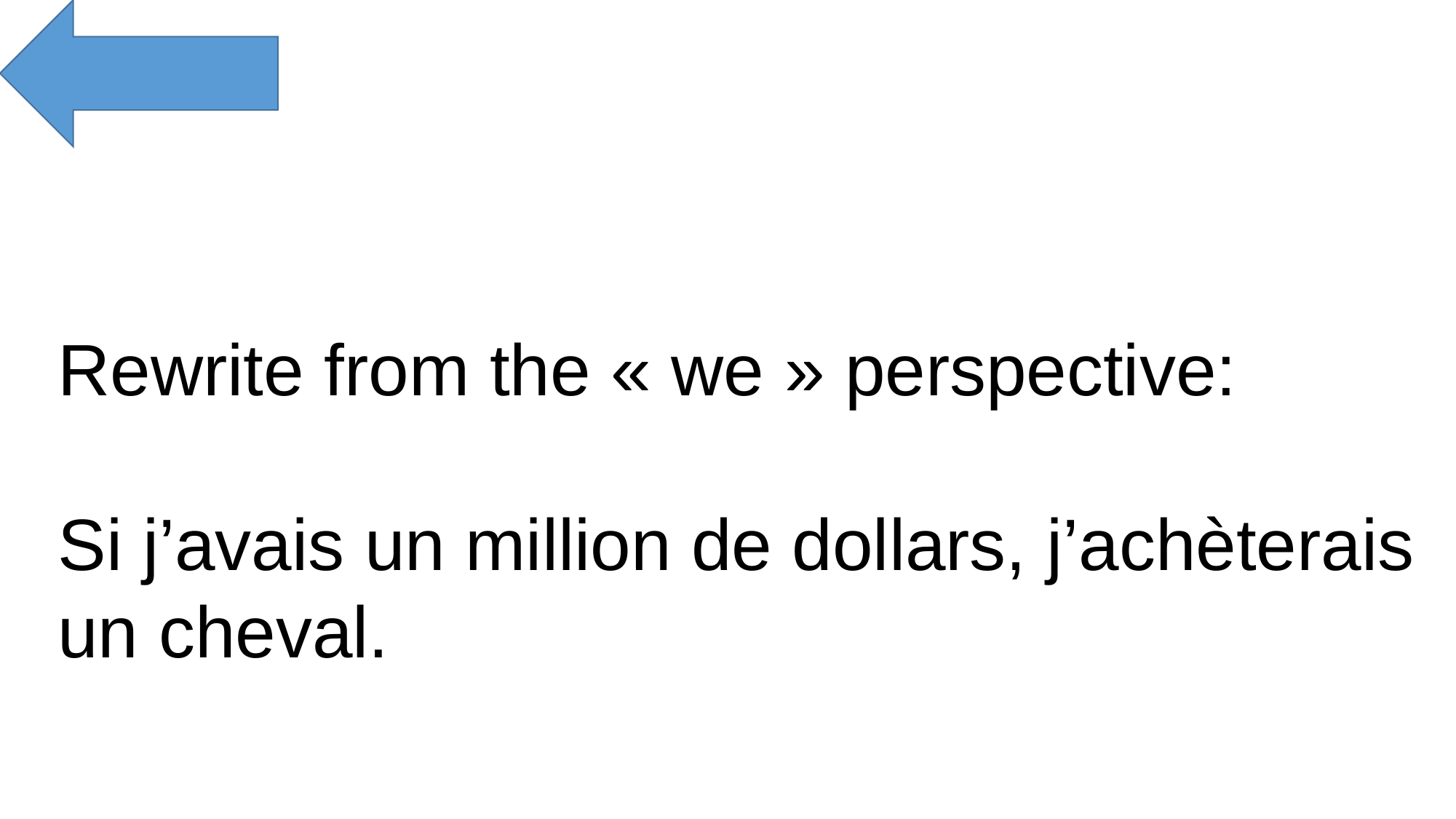

Rewrite from the « we » perspective:

Si j’avais un million de dollars, j’achèterais un cheval.